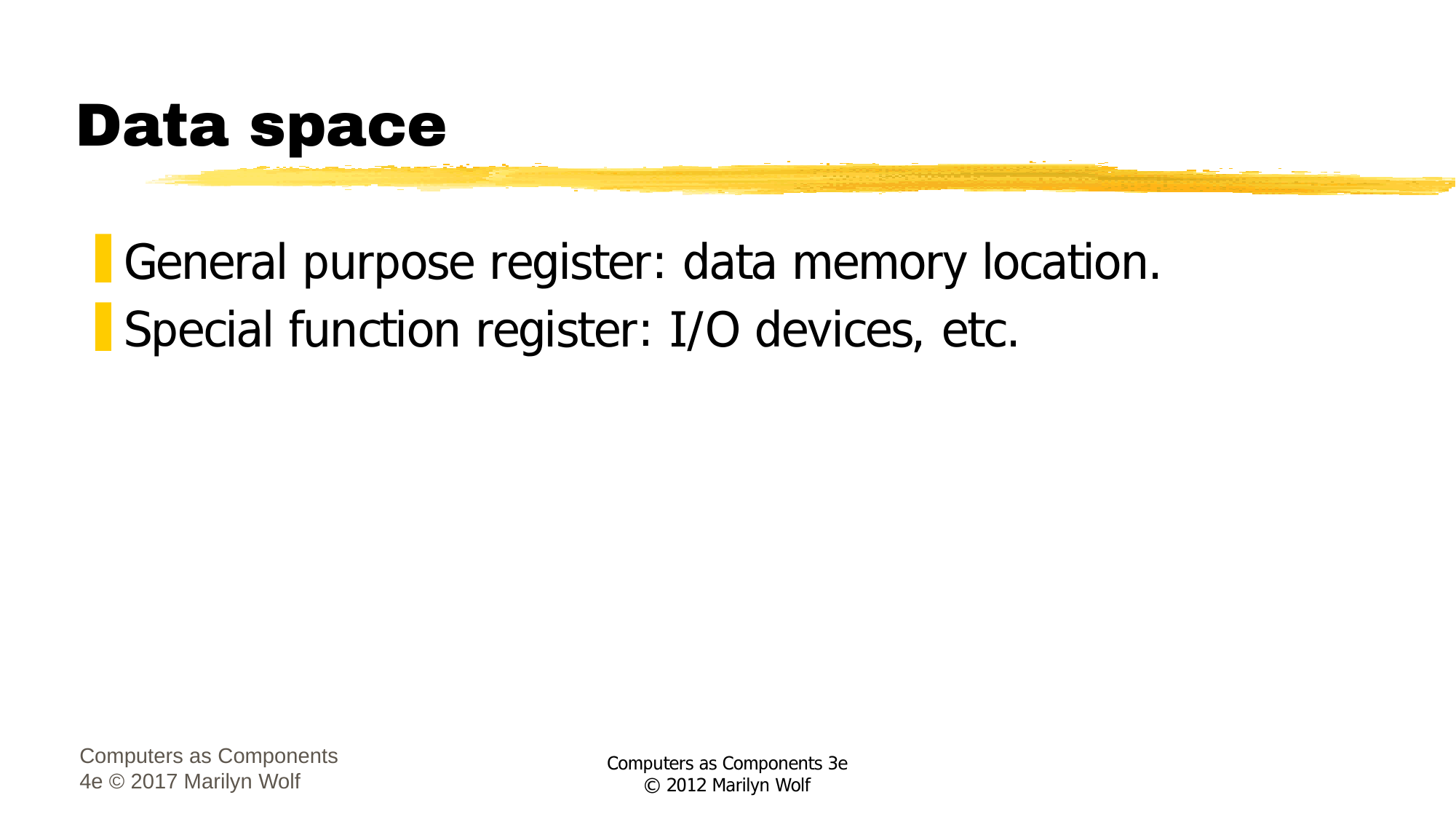

# Data space
General purpose register: data memory location.
Special function register: I/O devices, etc.
Computers as Components 4e © 2017 Marilyn Wolf